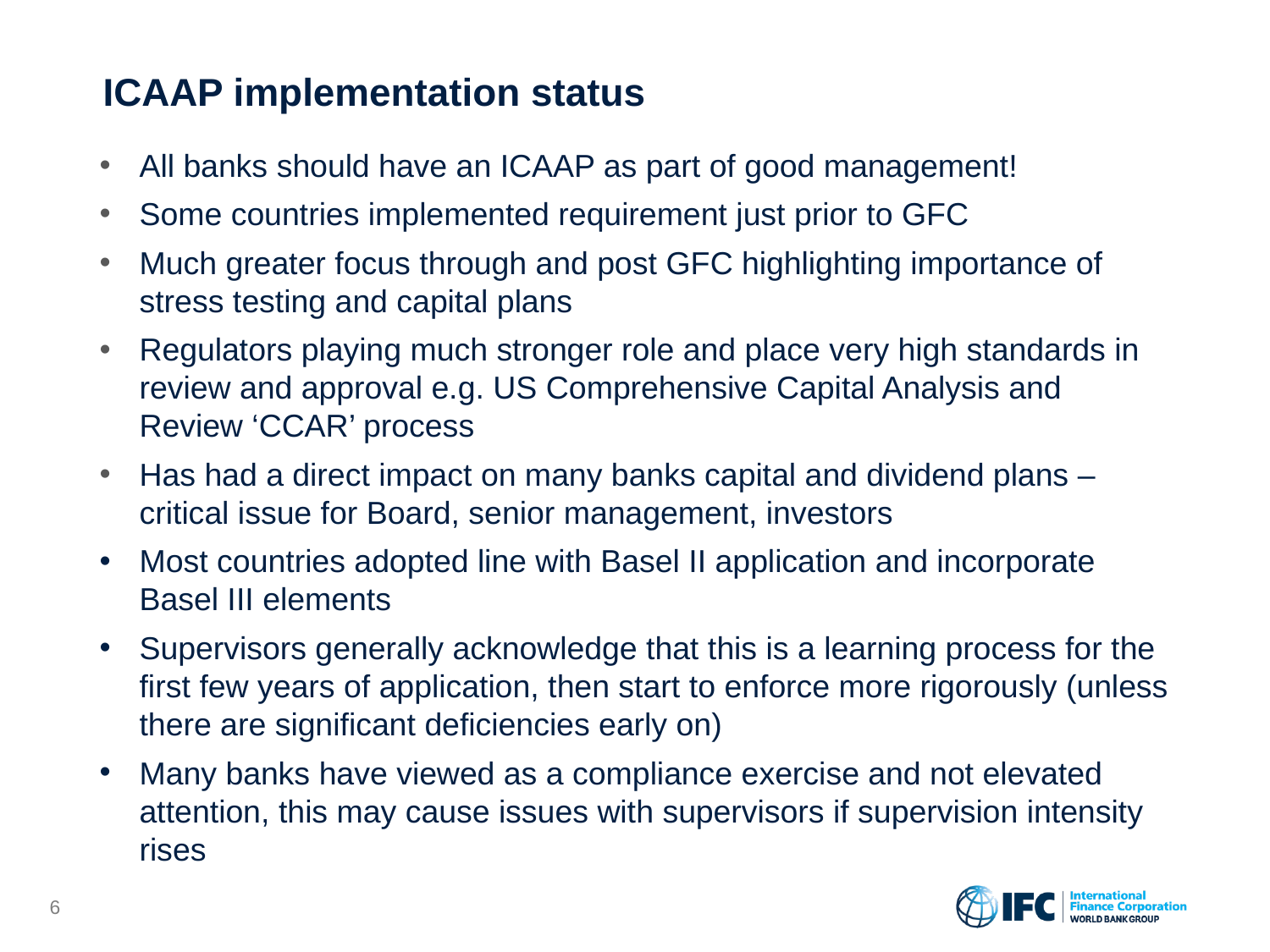

# ICAAP implementation status
All banks should have an ICAAP as part of good management!
Some countries implemented requirement just prior to GFC
Much greater focus through and post GFC highlighting importance of stress testing and capital plans
Regulators playing much stronger role and place very high standards in review and approval e.g. US Comprehensive Capital Analysis and Review ‘CCAR’ process
Has had a direct impact on many banks capital and dividend plans – critical issue for Board, senior management, investors
Most countries adopted line with Basel II application and incorporate Basel III elements
Supervisors generally acknowledge that this is a learning process for the first few years of application, then start to enforce more rigorously (unless there are significant deficiencies early on)
Many banks have viewed as a compliance exercise and not elevated attention, this may cause issues with supervisors if supervision intensity rises
6